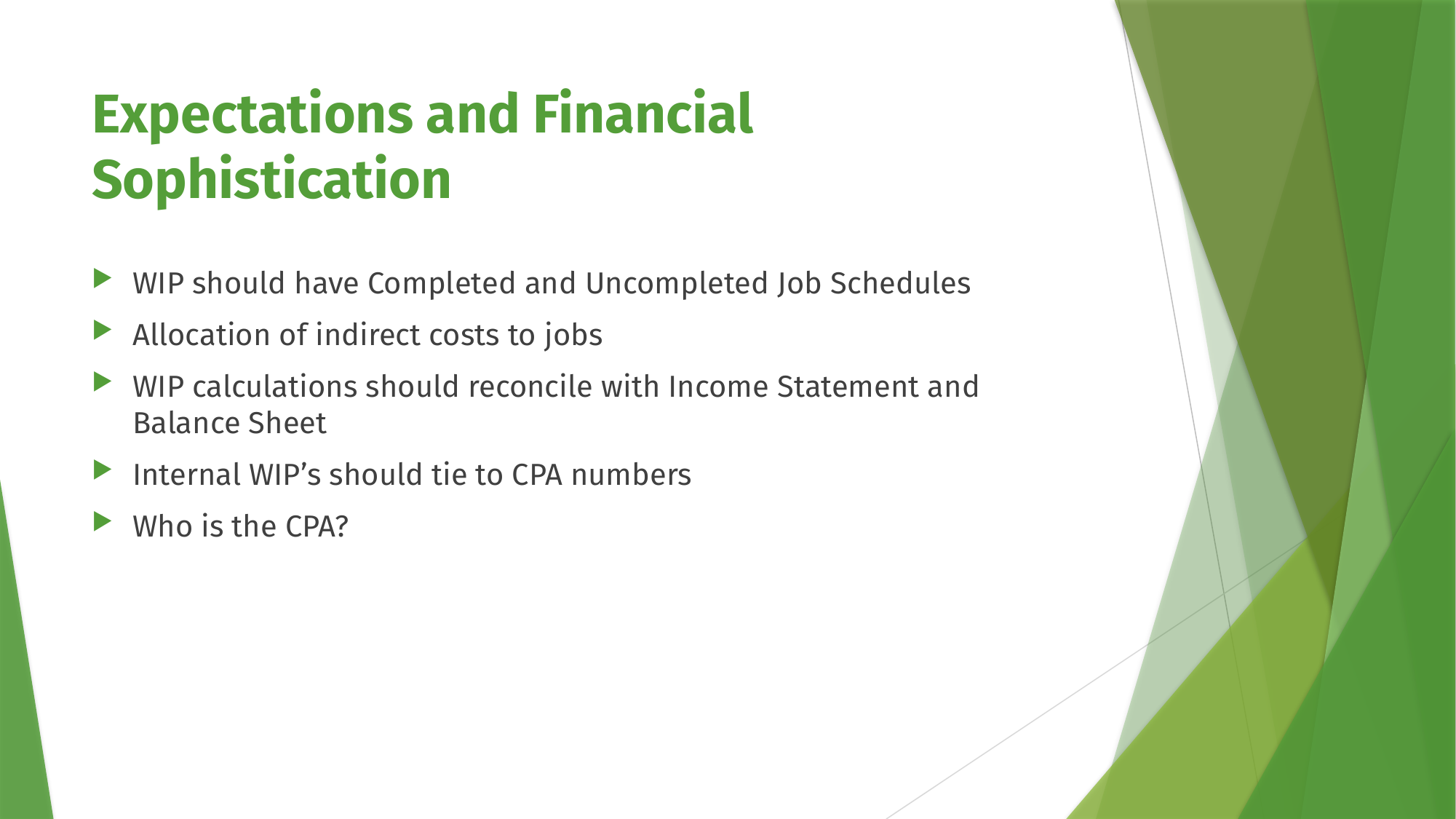

# Expectations and Financial Sophistication
WIP should have Completed and Uncompleted Job Schedules
Allocation of indirect costs to jobs
WIP calculations should reconcile with Income Statement and Balance Sheet
Internal WIP’s should tie to CPA numbers
Who is the CPA?